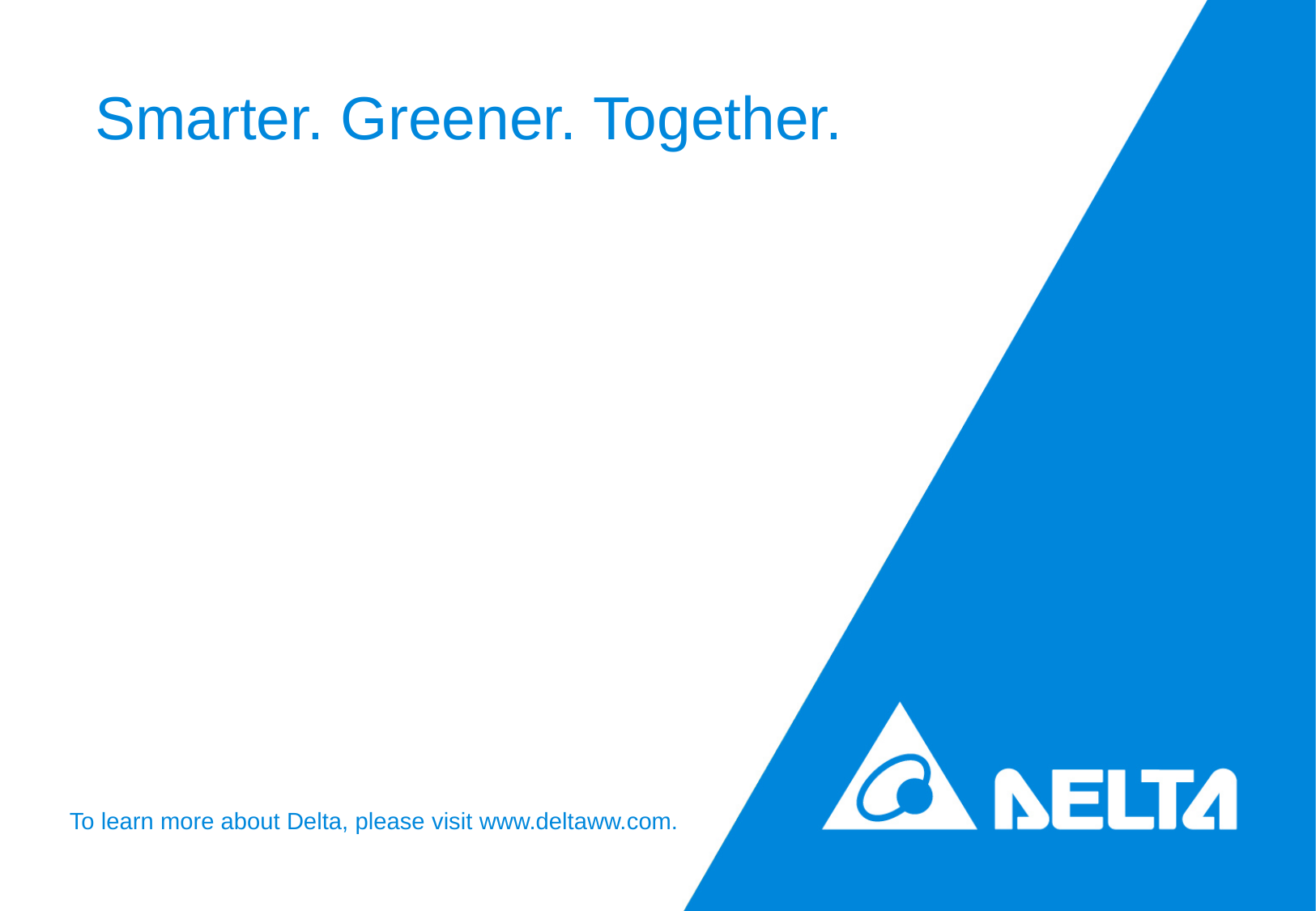

Smarter. Greener. Together.
To learn more about Delta, please visit www.deltaww.com.